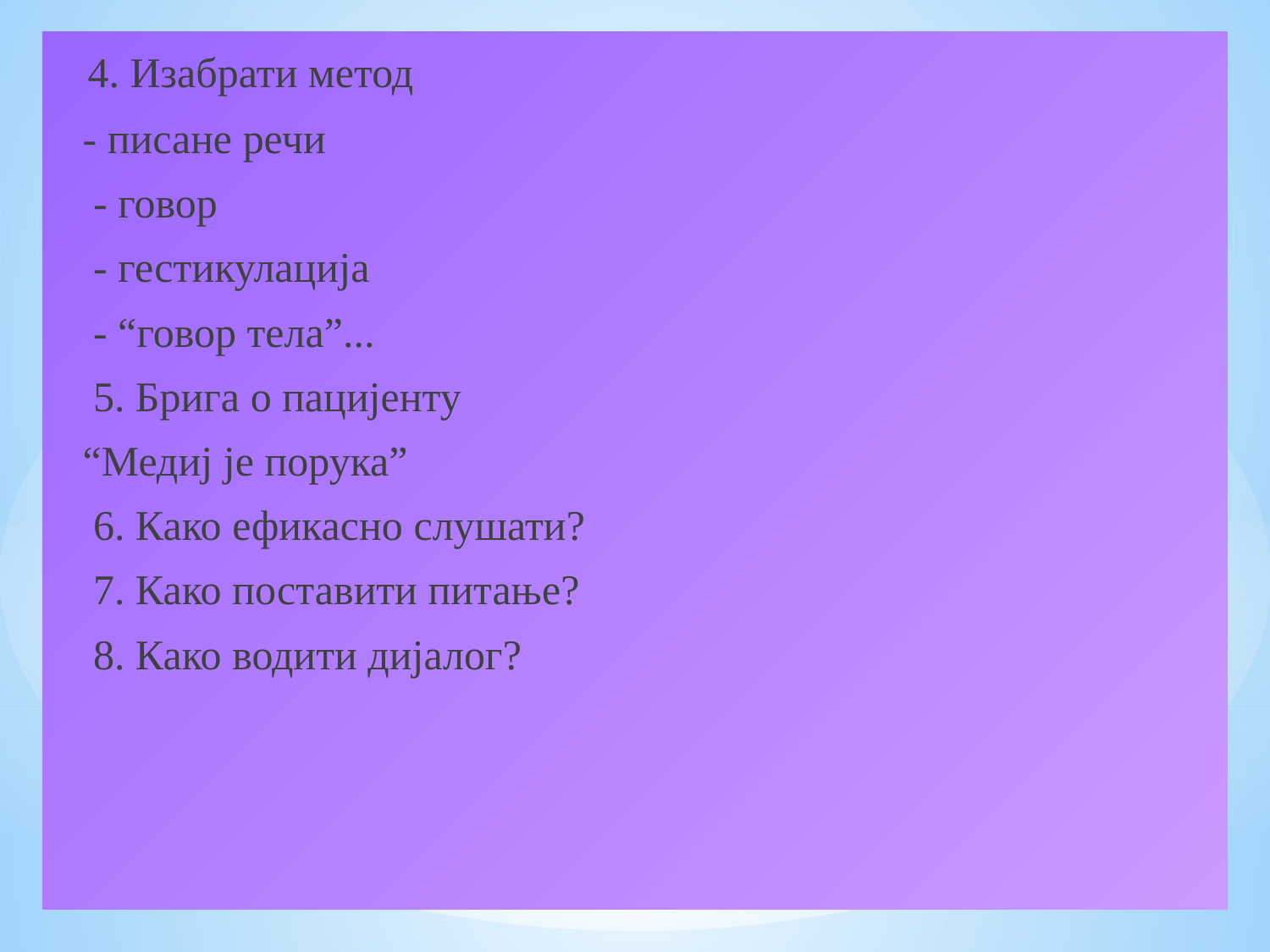

4. Изабрати метод
  - писане речи
   - говор
   - гестикулација
   - “говор тела”...
   5. Брига о пацијенту
  “Медиј је порука”
   6. Како ефикасно слушати?
   7. Како поставити питање?
   8. Како водити дијалог?